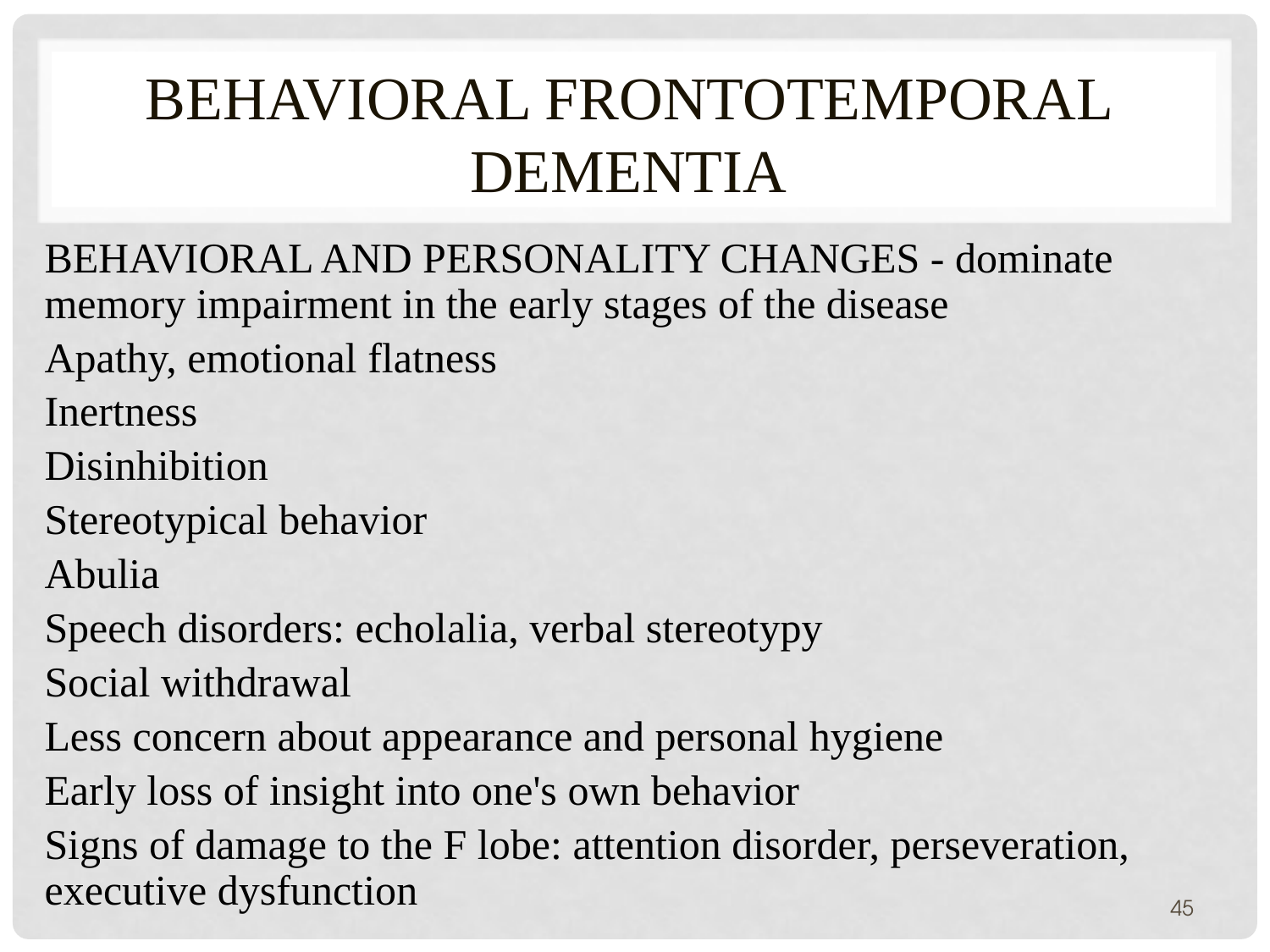

# BEHAVIORAL frontotemporal dementia
BEHAVIORAL AND PERSONALITY CHANGES - dominate memory impairment in the early stages of the disease
Apathy, emotional flatness
Inertness
Disinhibition
Stereotypical behavior
Abulia
Speech disorders: echolalia, verbal stereotypy
Social withdrawal
Less concern about appearance and personal hygiene
Early loss of insight into one's own behavior
Signs of damage to the F lobe: attention disorder, perseveration, executive dysfunction

45